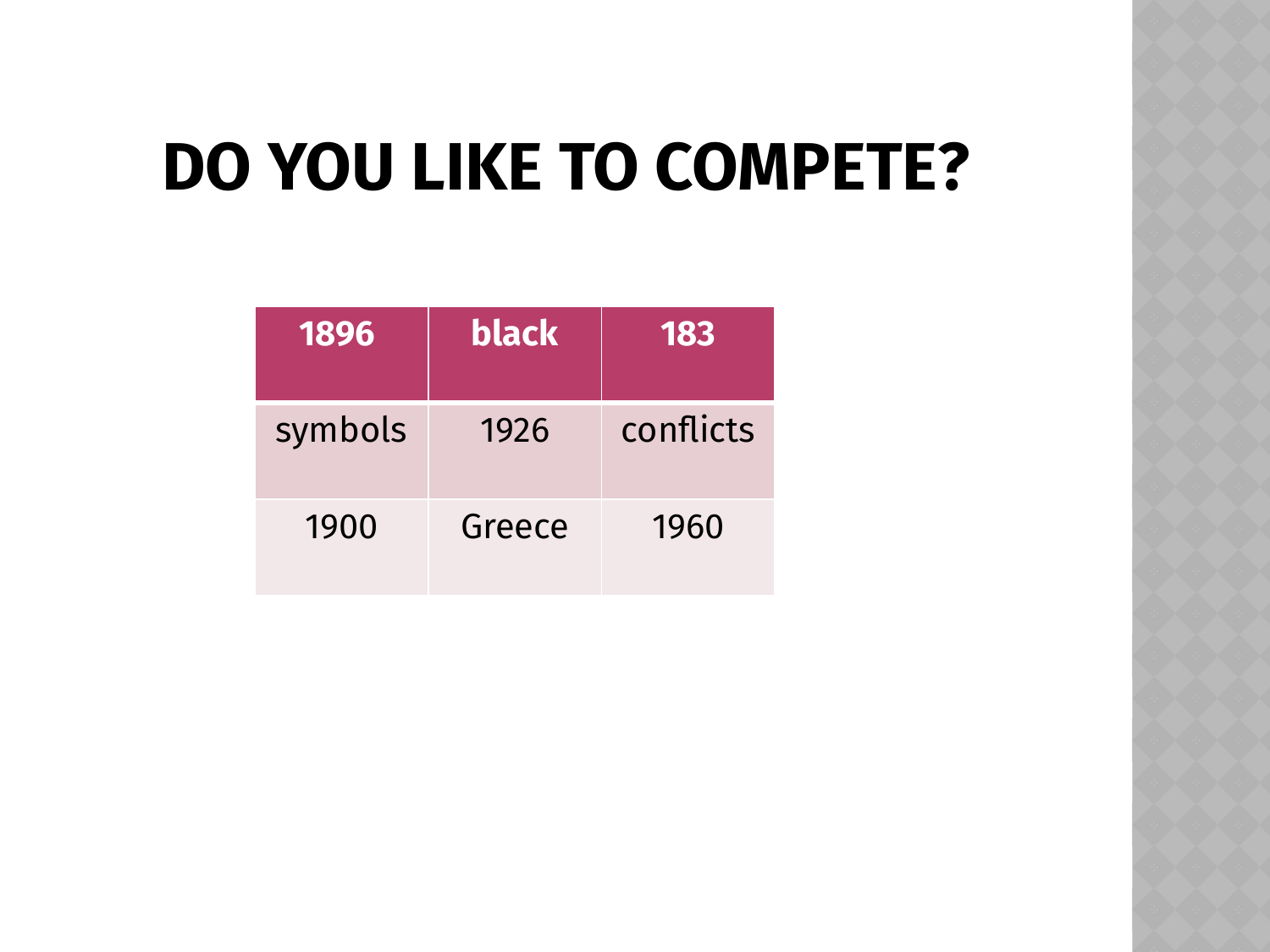

# Do you LIKE TO COMPETE?
| 1896 | black | 183 |
| --- | --- | --- |
| symbols | 1926 | conflicts |
| 1900 | Greece | 1960 |